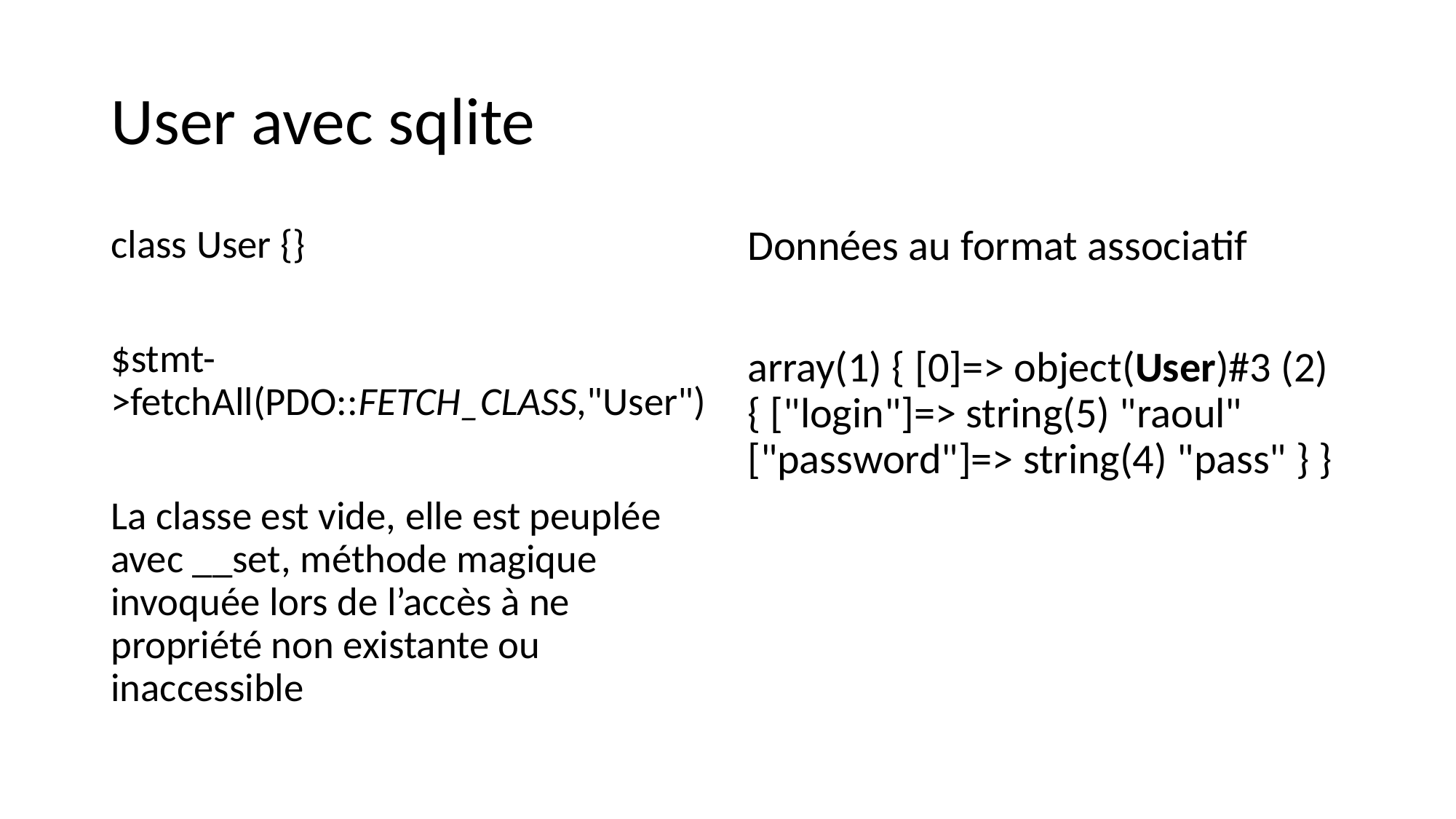

# User avec sqlite
class User {}

$stmt->fetchAll(PDO::FETCH_CLASS,"User")

La classe est vide, elle est peuplée avec __set, méthode magique invoquée lors de l’accès à ne propriété non existante ou inaccessible
Données au format associatif

array(1) { [0]=> object(User)#3 (2) { ["login"]=> string(5) "raoul" ["password"]=> string(4) "pass" } }